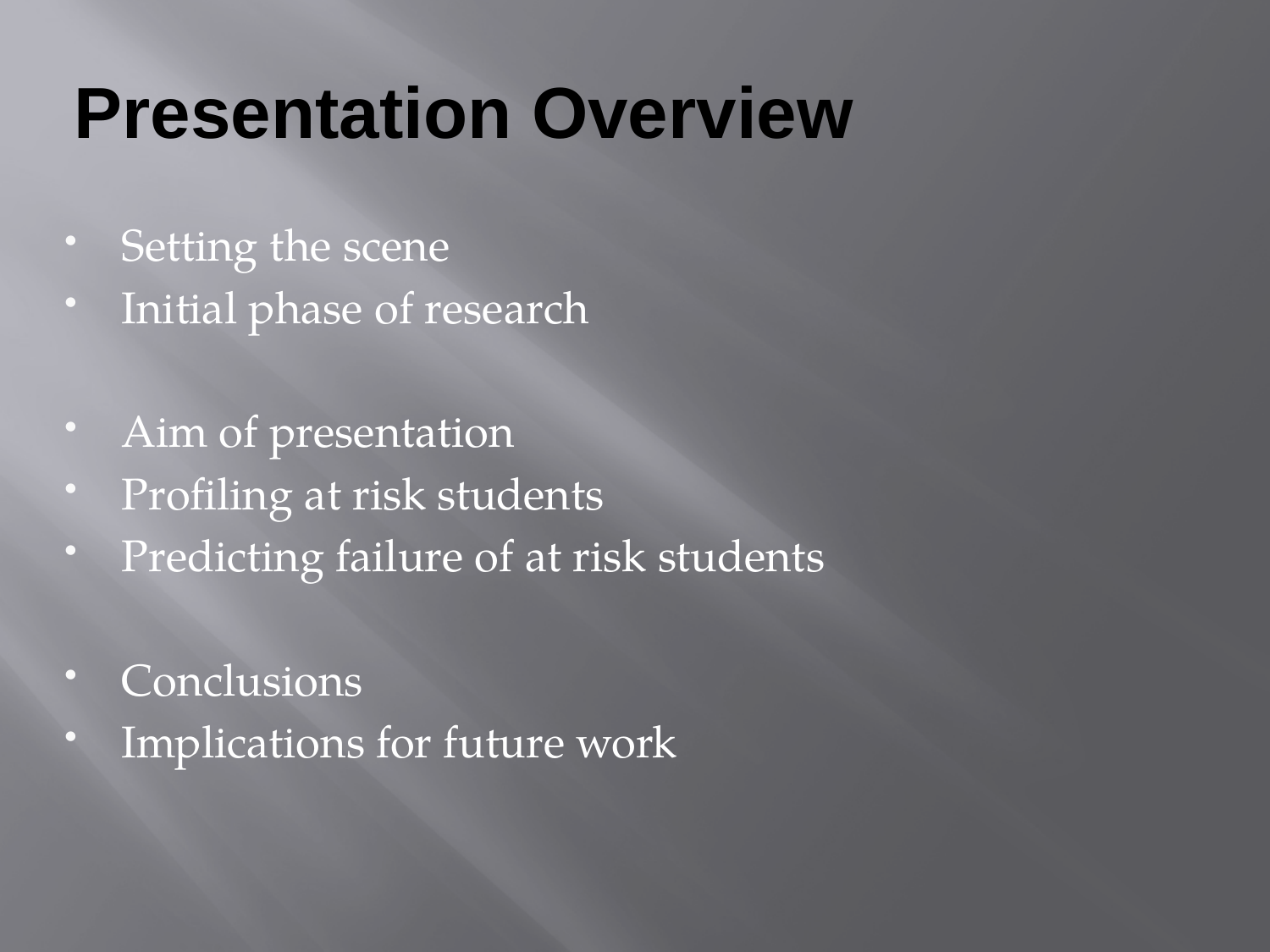

# Presentation Overview

Setting the scene
Initial phase of research

Aim of presentation
Profiling at risk students
Predicting failure of at risk students

Conclusions
Implications for future work